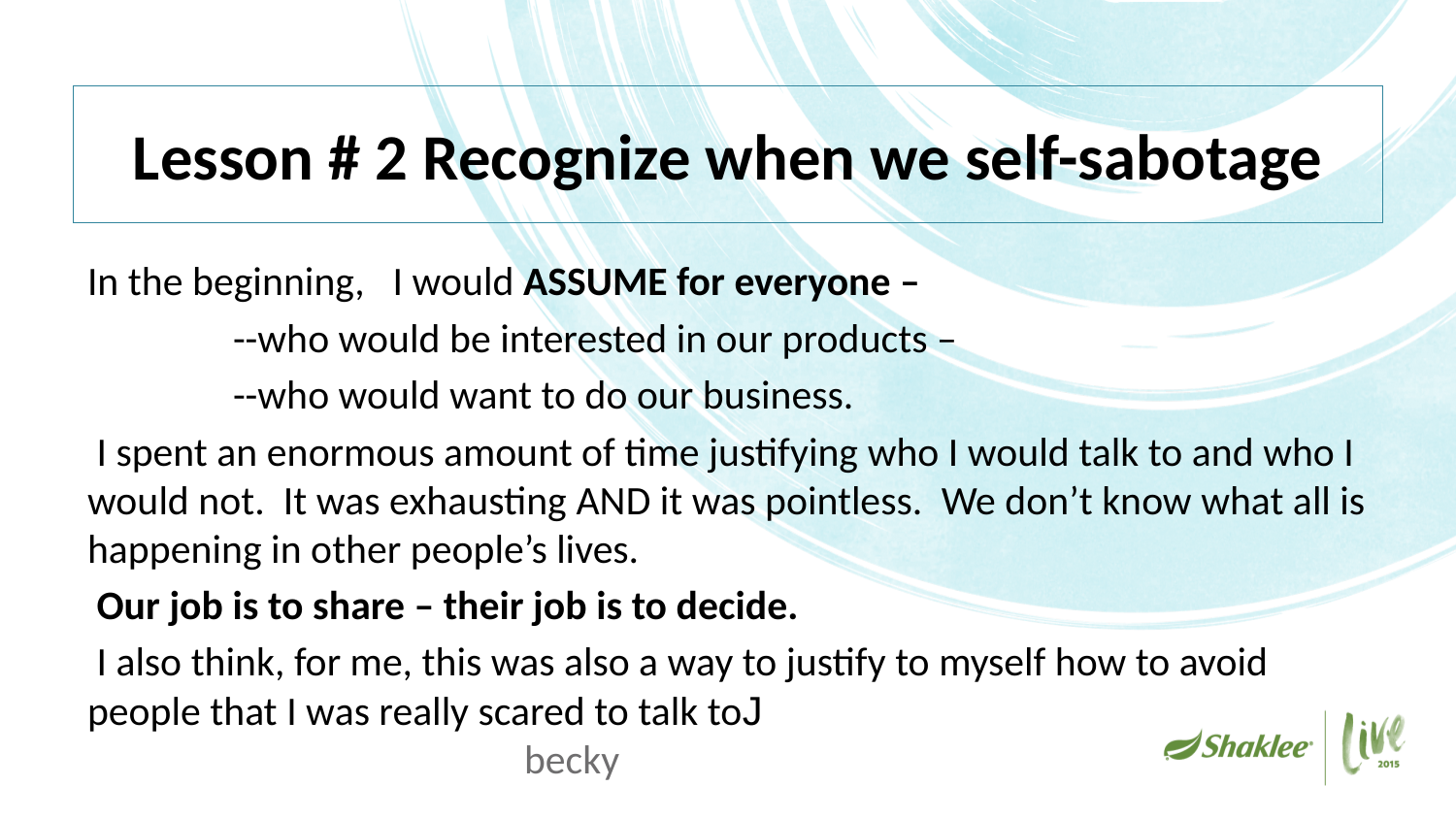

# Lesson # 2 Recognize when we self-sabotage
In the beginning,   I would ASSUME for everyone –
	--who would be interested in our products –
	--who would want to do our business.
 I spent an enormous amount of time justifying who I would talk to and who I would not.  It was exhausting AND it was pointless.  We don’t know what all is happening in other people’s lives.
 Our job is to share – their job is to decide.
 I also think, for me, this was also a way to justify to myself how to avoid people that I was really scared to talk toJ							becky